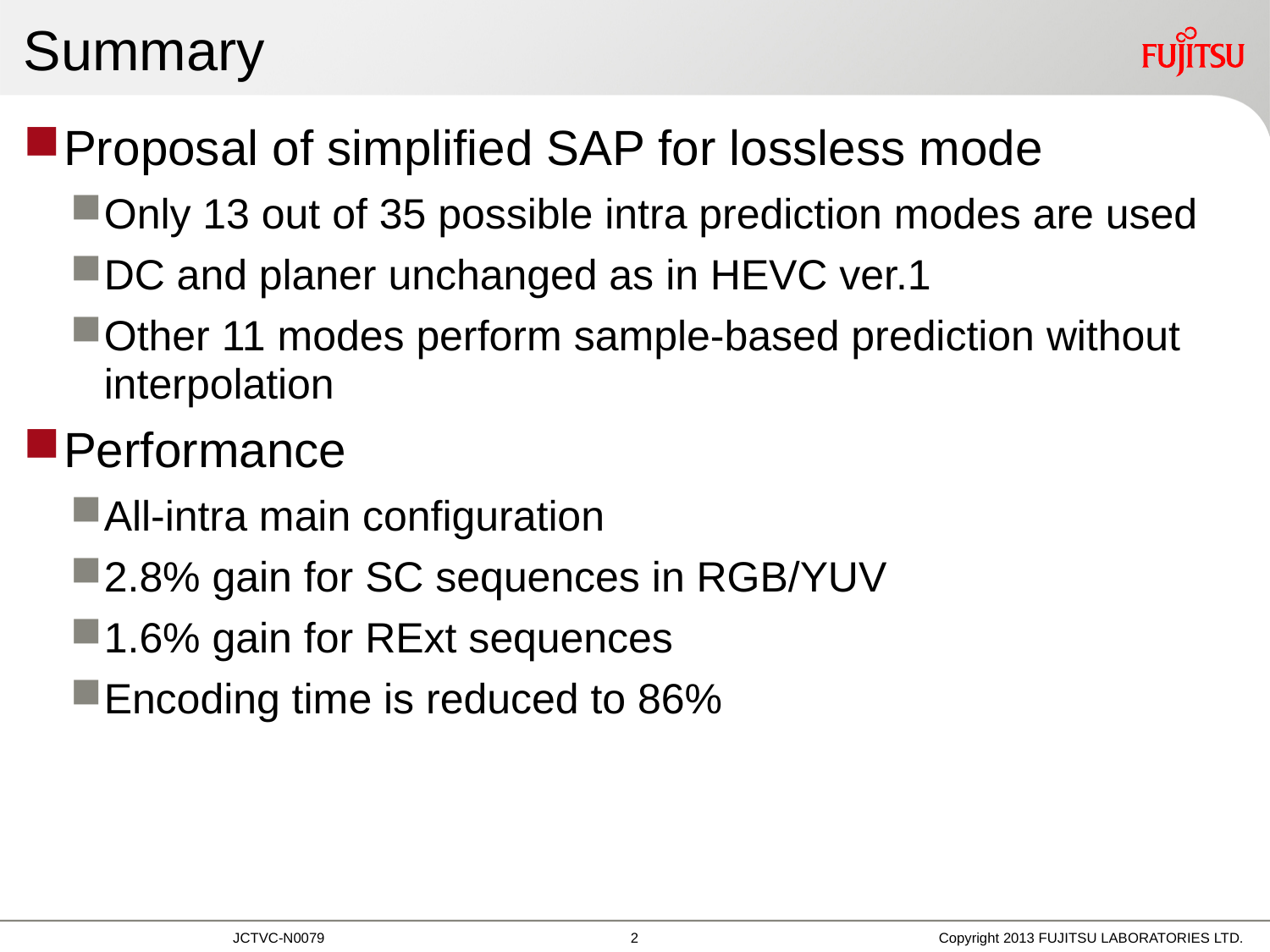

# Summary
Proposal of simplified SAP for lossless mode
Only 13 out of 35 possible intra prediction modes are used
DC and planer unchanged as in HEVC ver.1
Other 11 modes perform sample-based prediction without interpolation
Performance
All-intra main configuration
2.8% gain for SC sequences in RGB/YUV
1.6% gain for RExt sequences
Encoding time is reduced to 86%
2
Copyright 2013 FUJITSU LABORATORIES LTD.